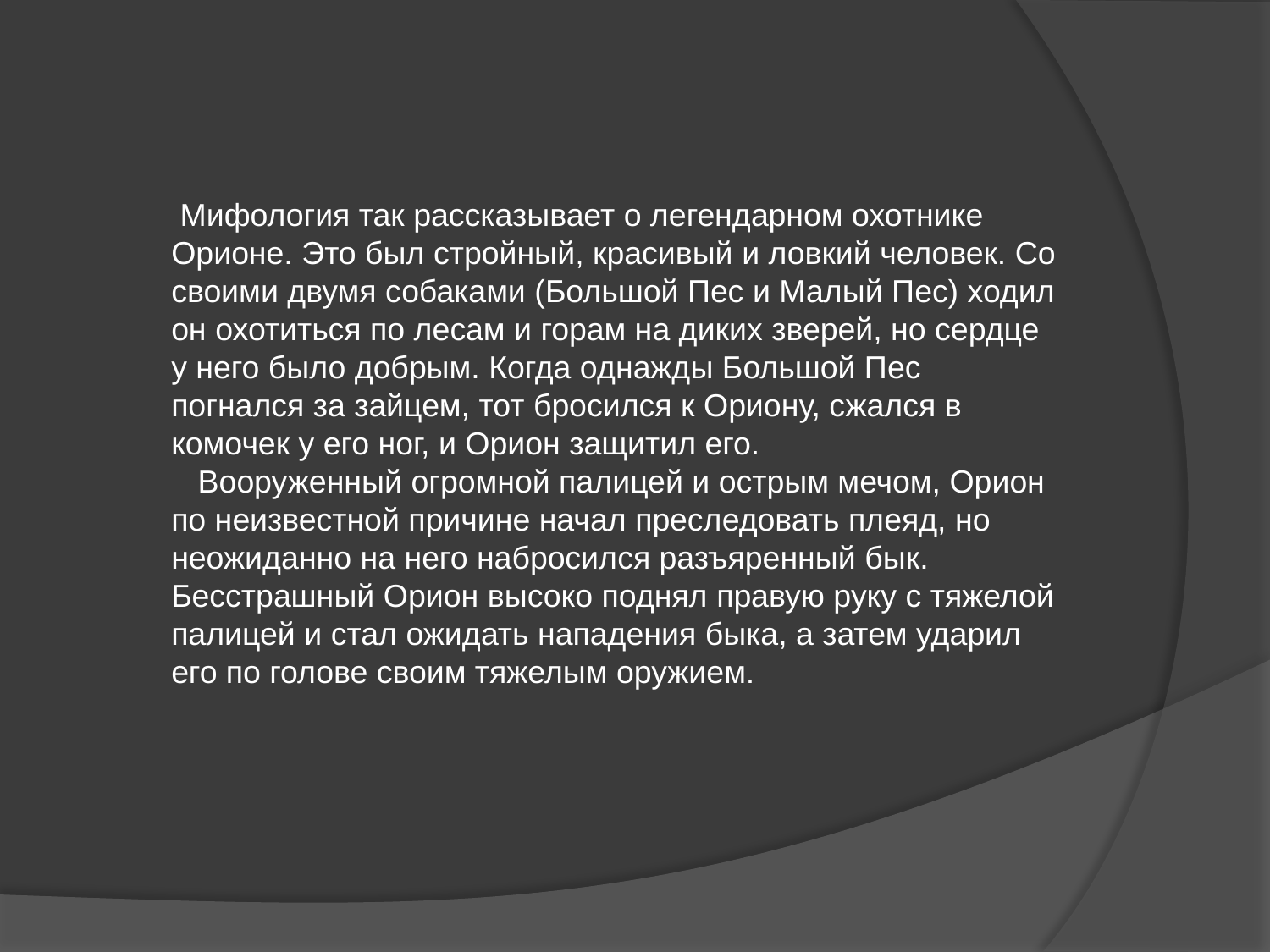

Мифология так рассказывает о легендарном охотнике Орионе. Это был стройный, красивый и ловкий человек. Со своими двумя собаками (Большой Пес и Малый Пес) ходил он охотиться по лесам и горам на диких зверей, но сердце у него было добрым. Когда однажды Большой Пес погнался за зайцем, тот бросился к Ориону, сжался в комочек у его ног, и Орион защитил его.
   Вооруженный огромной палицей и острым мечом, Орион по неизвестной причине начал преследовать плеяд, но неожиданно на него набросился разъяренный бык. Бесстрашный Орион высоко поднял правую руку с тяжелой палицей и стал ожидать нападения быка, а затем ударил его по голове своим тяжелым оружием.